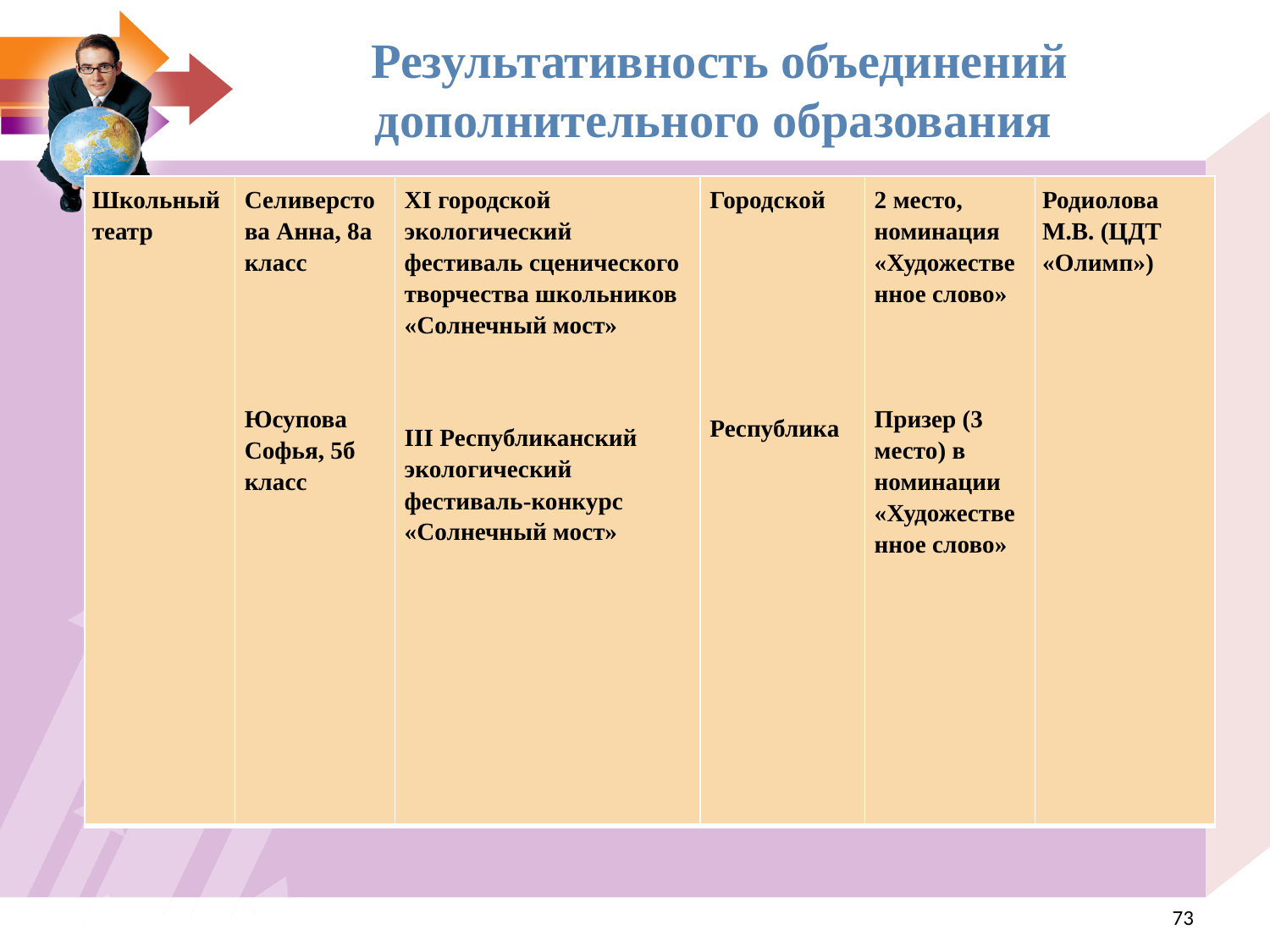

Результативность объединений дополнительного образования
| Школьный театр | Селиверстова Анна, 8а класс         Юсупова Софья, 5б класс | XI городской экологический фестиваль сценического творчества школьников «Солнечный мост» III Республиканский экологический фестиваль-конкурс «Солнечный мост» | Городской            Республика | 2 место, номинация «Художественное слово»       Призер (3 место) в номинации «Художественное слово» | Родиолова М.В. (ЦДТ «Олимп») |
| --- | --- | --- | --- | --- | --- |
73